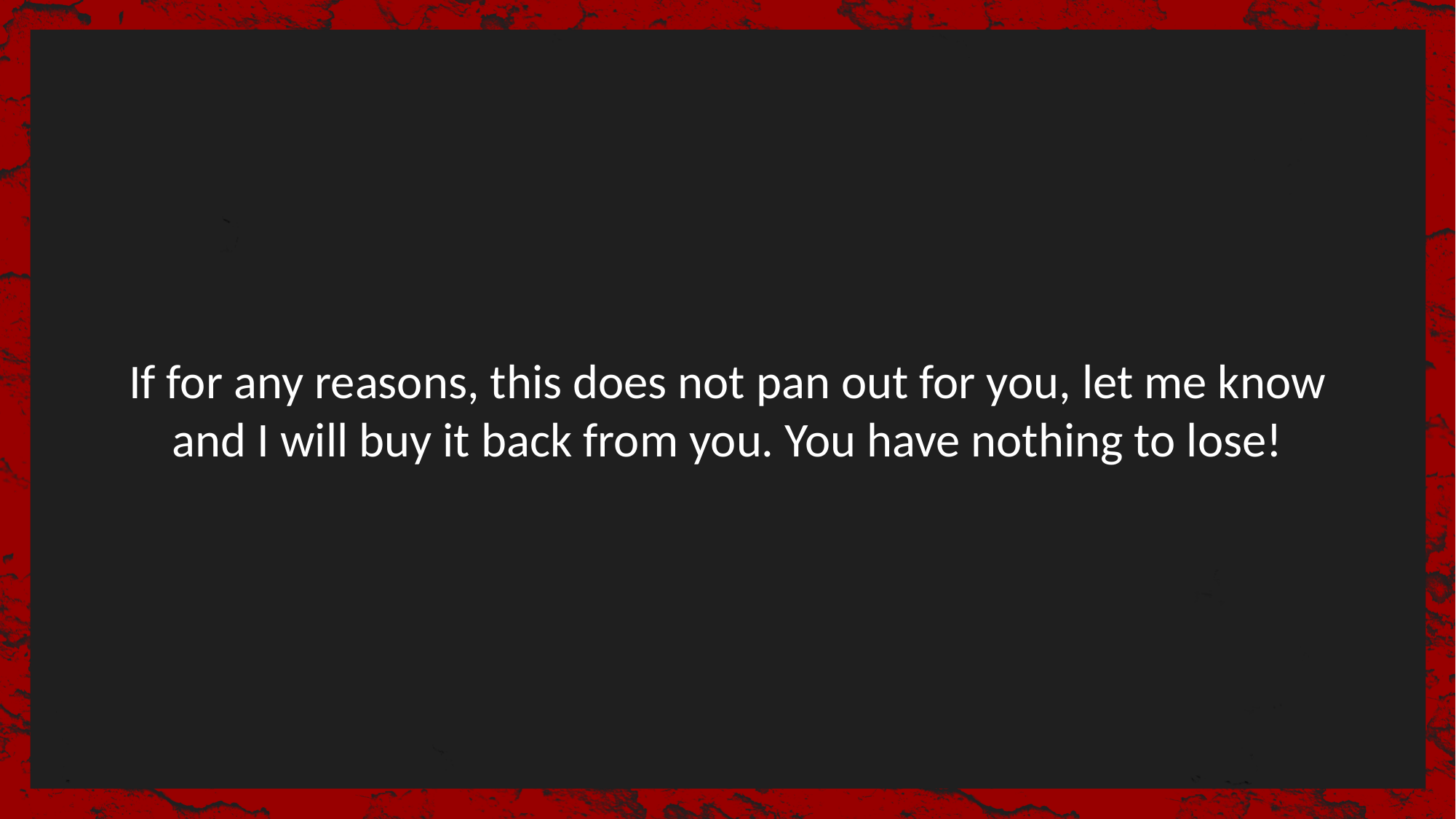

If for any reasons, this does not pan out for you, let me know and I will buy it back from you. You have nothing to lose!